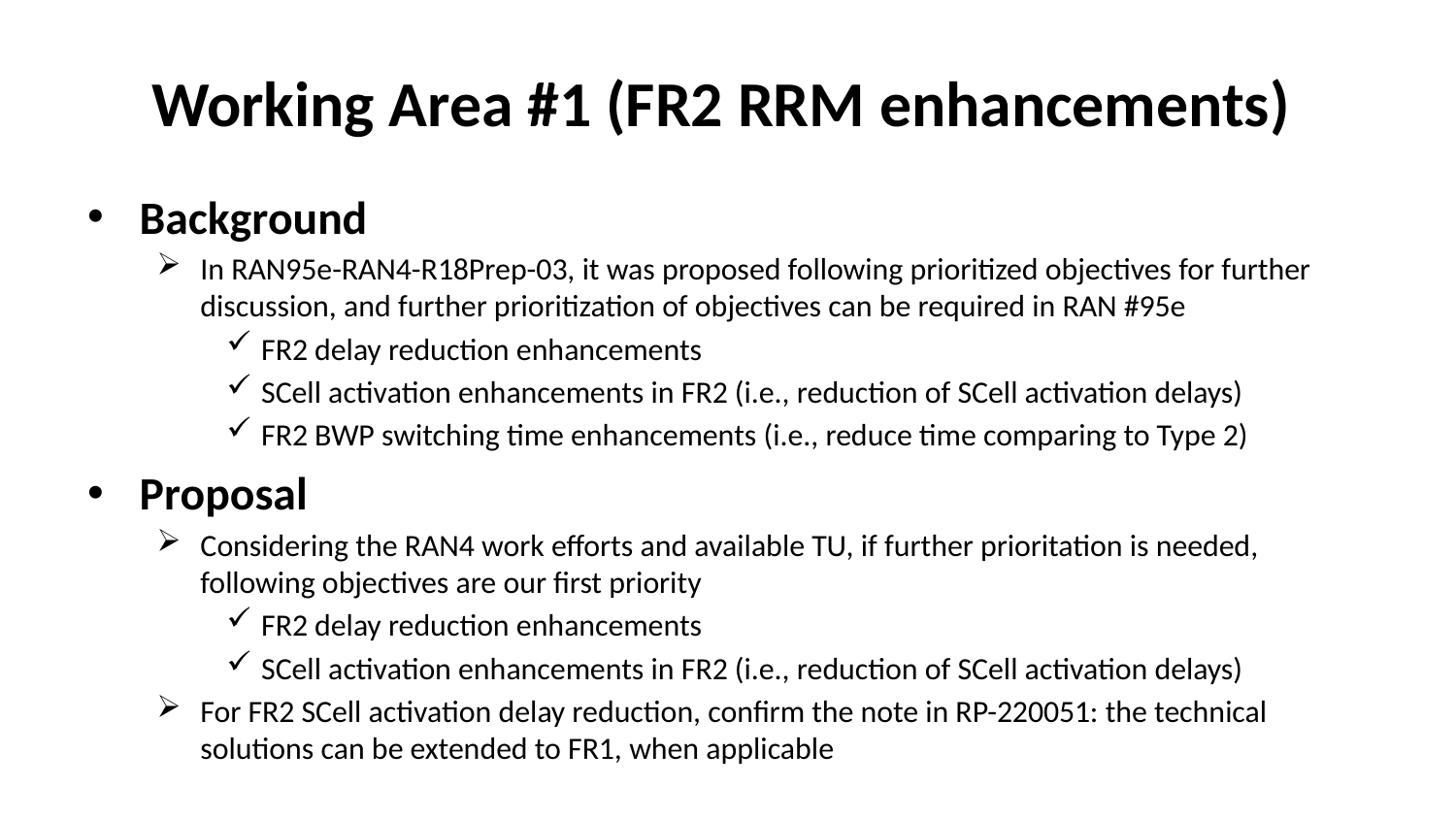

# Working Area #1 (FR2 RRM enhancements)
Background
In RAN95e-RAN4-R18Prep-03, it was proposed following prioritized objectives for further discussion, and further prioritization of objectives can be required in RAN #95e
FR2 delay reduction enhancements
SCell activation enhancements in FR2 (i.e., reduction of SCell activation delays)
FR2 BWP switching time enhancements (i.e., reduce time comparing to Type 2)
Proposal
Considering the RAN4 work efforts and available TU, if further prioritation is needed, following objectives are our first priority
FR2 delay reduction enhancements
SCell activation enhancements in FR2 (i.e., reduction of SCell activation delays)
For FR2 SCell activation delay reduction, confirm the note in RP-220051: the technical solutions can be extended to FR1, when applicable